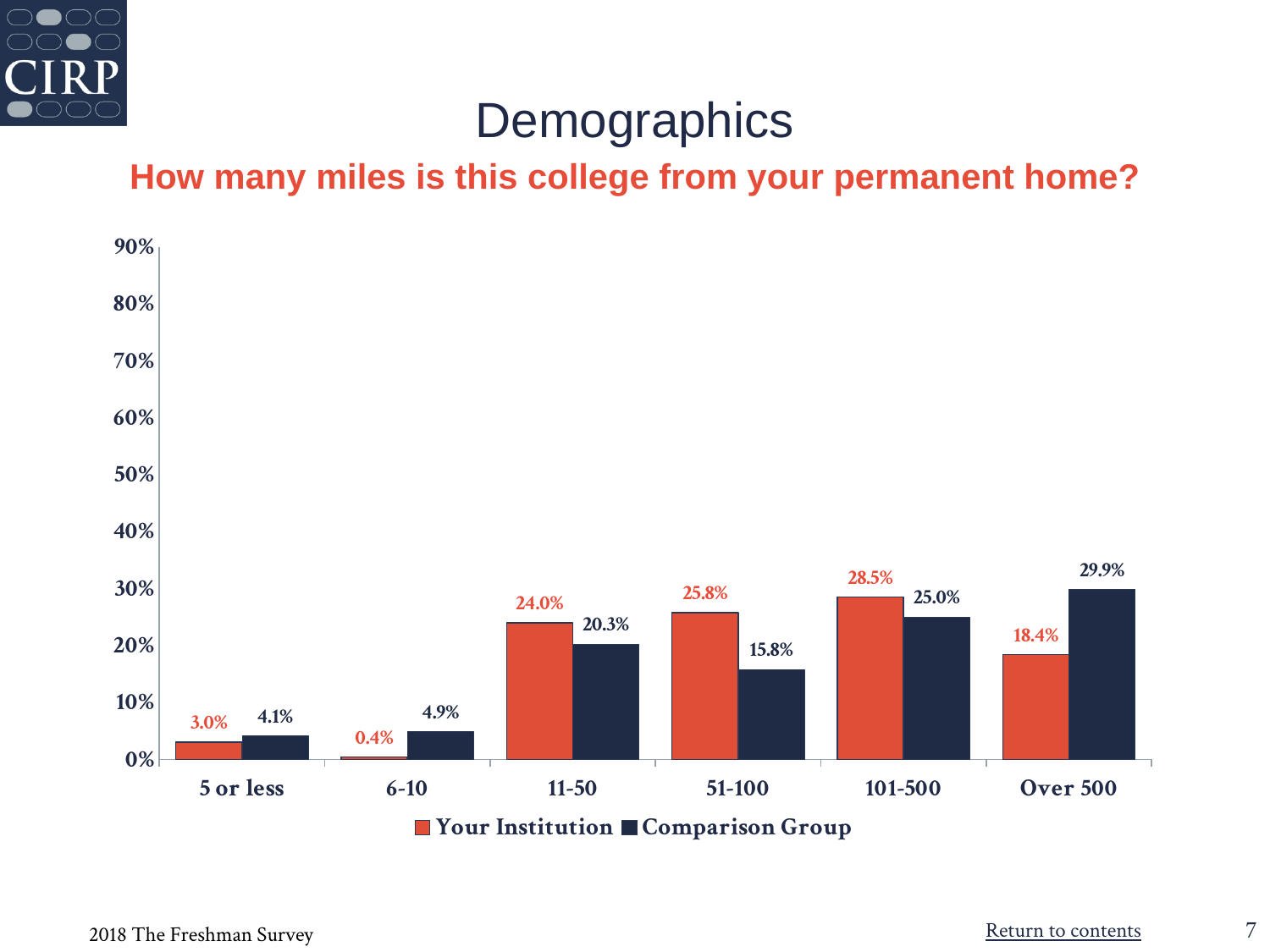

Demographics
How many miles is this college from your permanent home?

### Chart: Sex

| Category |
|---|

### Chart

| Category | Your Institution | Comparison Group |
|---|---|---|
| 5 or less | 0.03 | 0.041 |
| 6-10 | 0.004 | 0.049 |
| 11-50 | 0.24 | 0.203 |
| 51-100 | 0.258 | 0.158 |
| 101-500 | 0.285 | 0.25 |
| Over 500 | 0.184 | 0.299 |
2018 The Freshman Survey
7